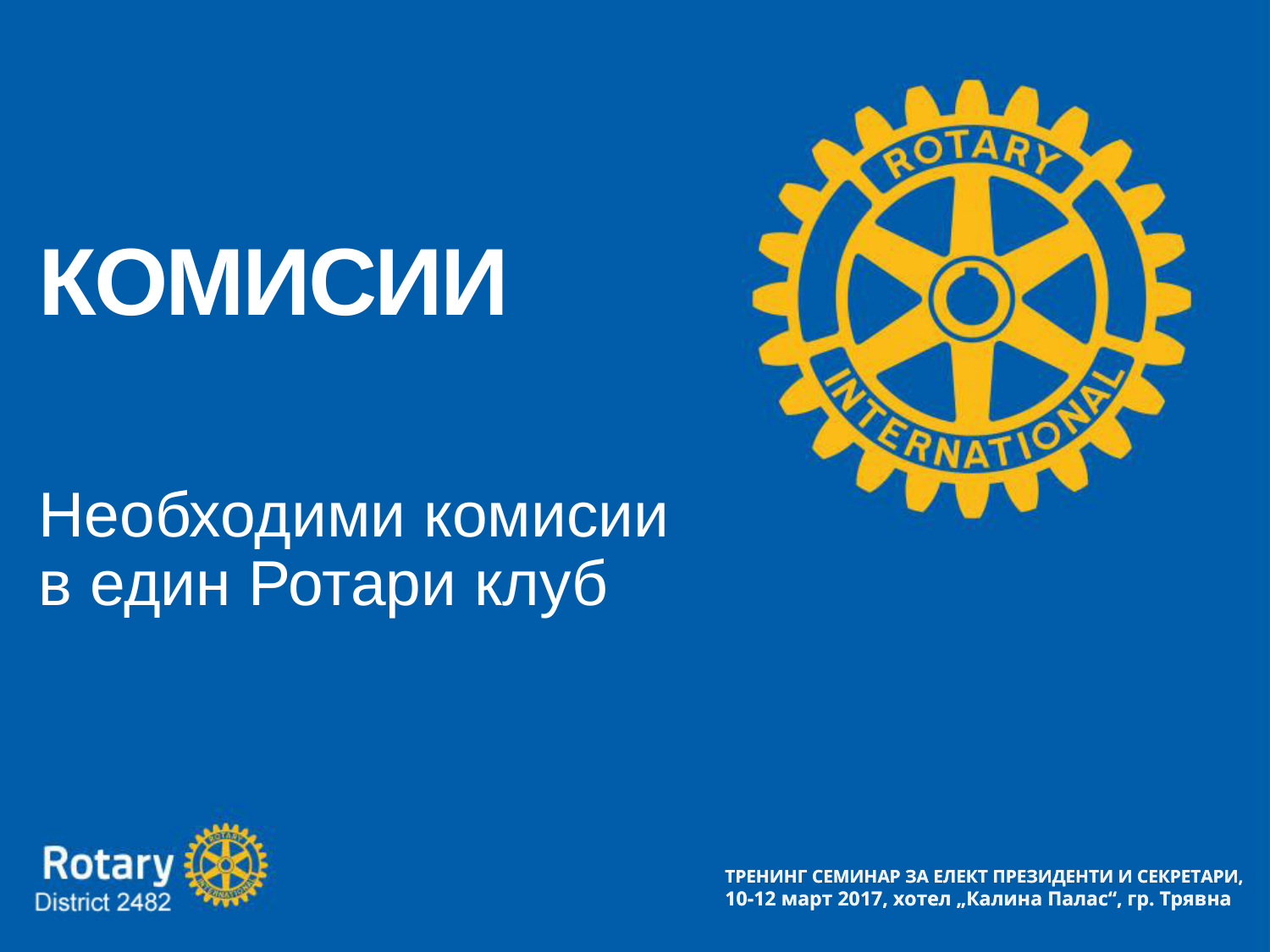

КОМИСИИ
Необходими комисии в един Ротари клуб